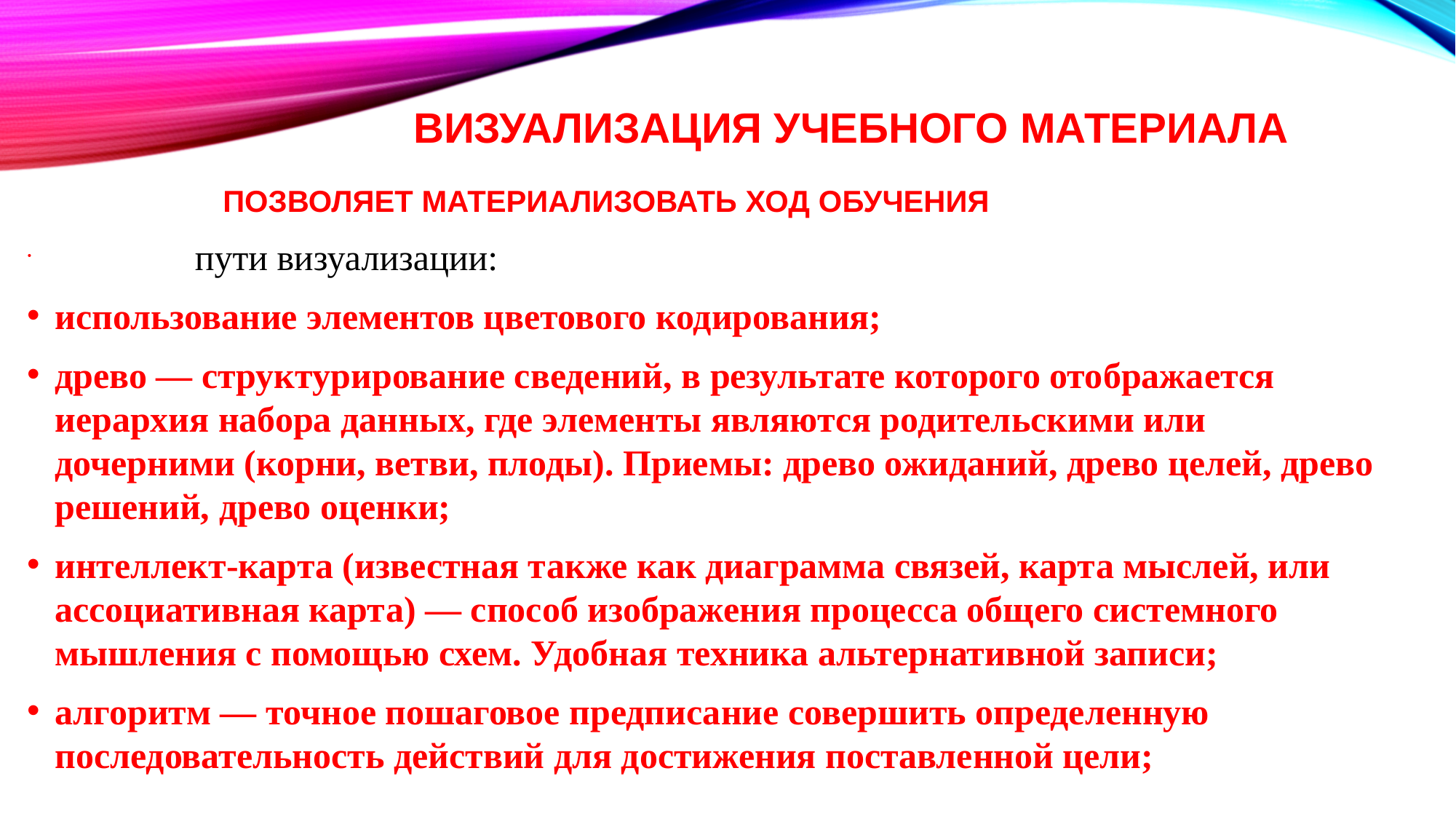

# ВИЗУАЛИЗАЦИЯ УЧЕБНОГО МАТЕРИАЛА ПОЗВОЛЯЕТ МАТЕРИАЛИЗОВАТЬ ХОД ОБУЧЕНИЯ
                пути визуализации:
использование элементов цветового кодирования;
древо — структурирование сведений, в результате которого отображается иерархия набора данных, где элементы являются родительскими или дочерними (корни, ветви, плоды). Приемы: древо ожиданий, древо целей, древо решений, древо оценки;
интеллект-карта (известная также как диаграмма связей, карта мыслей, или ассоциативная карта) — способ изображения процесса общего системного мышления с помощью схем. Удобная техника альтернативной записи;
алгоритм — точное пошаговое предписание совершить определенную последовательность действий для достижения поставленной цели;